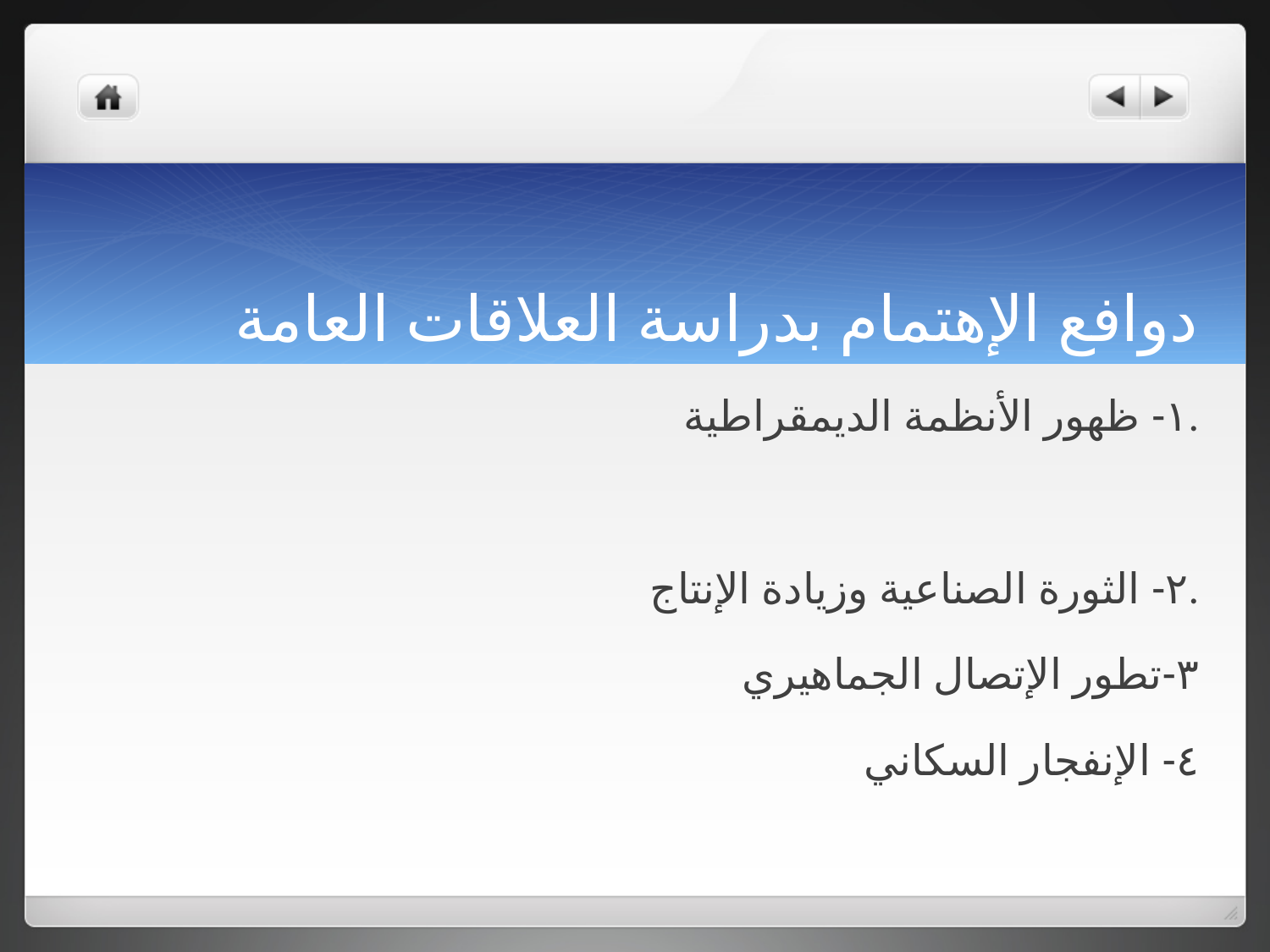

# دوافع الإهتمام بدراسة العلاقات العامة
١- ظهور الأنظمة الديمقراطية.

٢- الثورة الصناعية وزيادة الإنتاج.
٣-تطور الإتصال الجماهيري
٤- الإنفجار السكاني